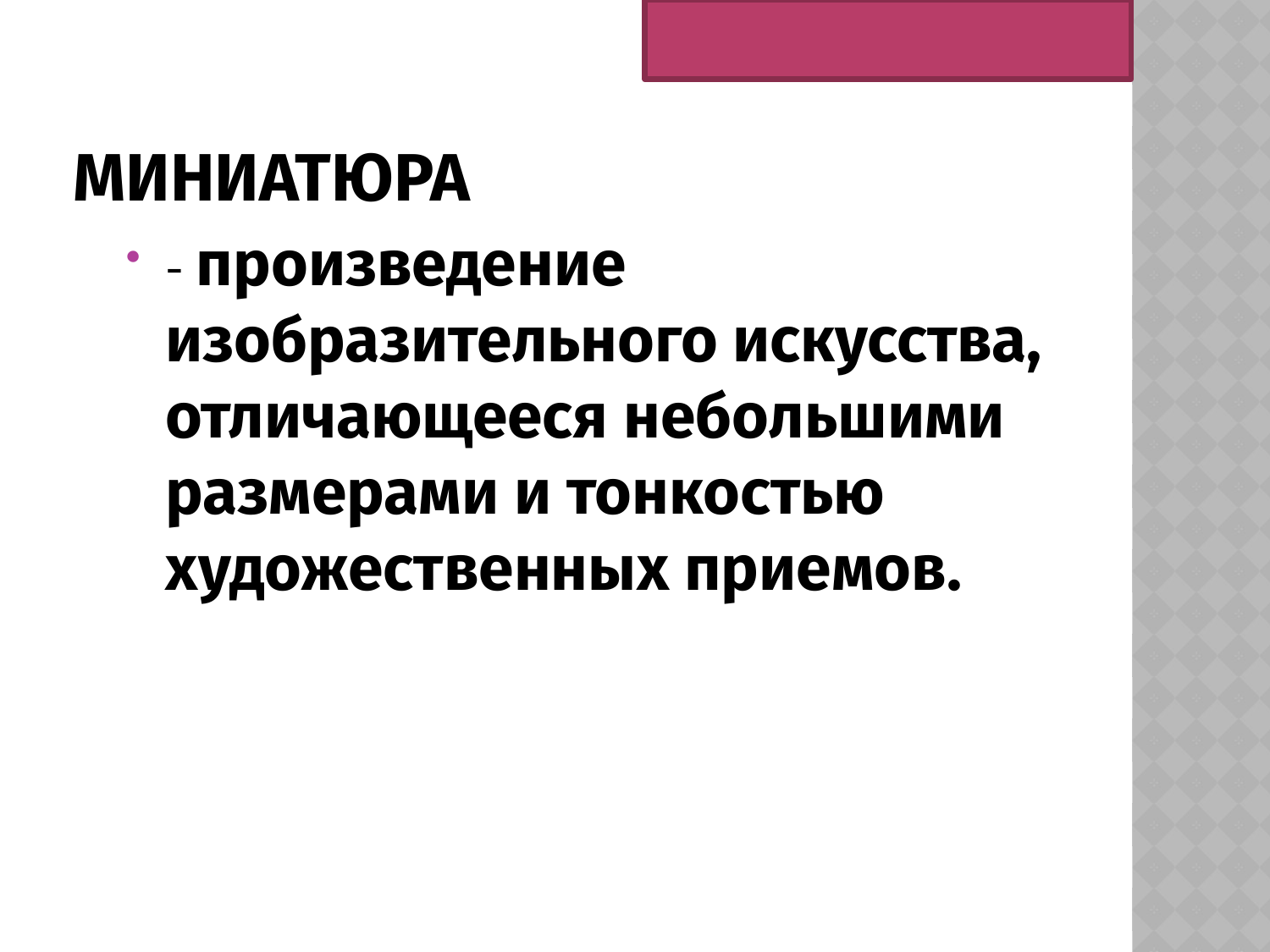

# Миниатюра
- произведение изобразительного искусства, отличающееся небольшими размерами и тонкостью художественных приемов.